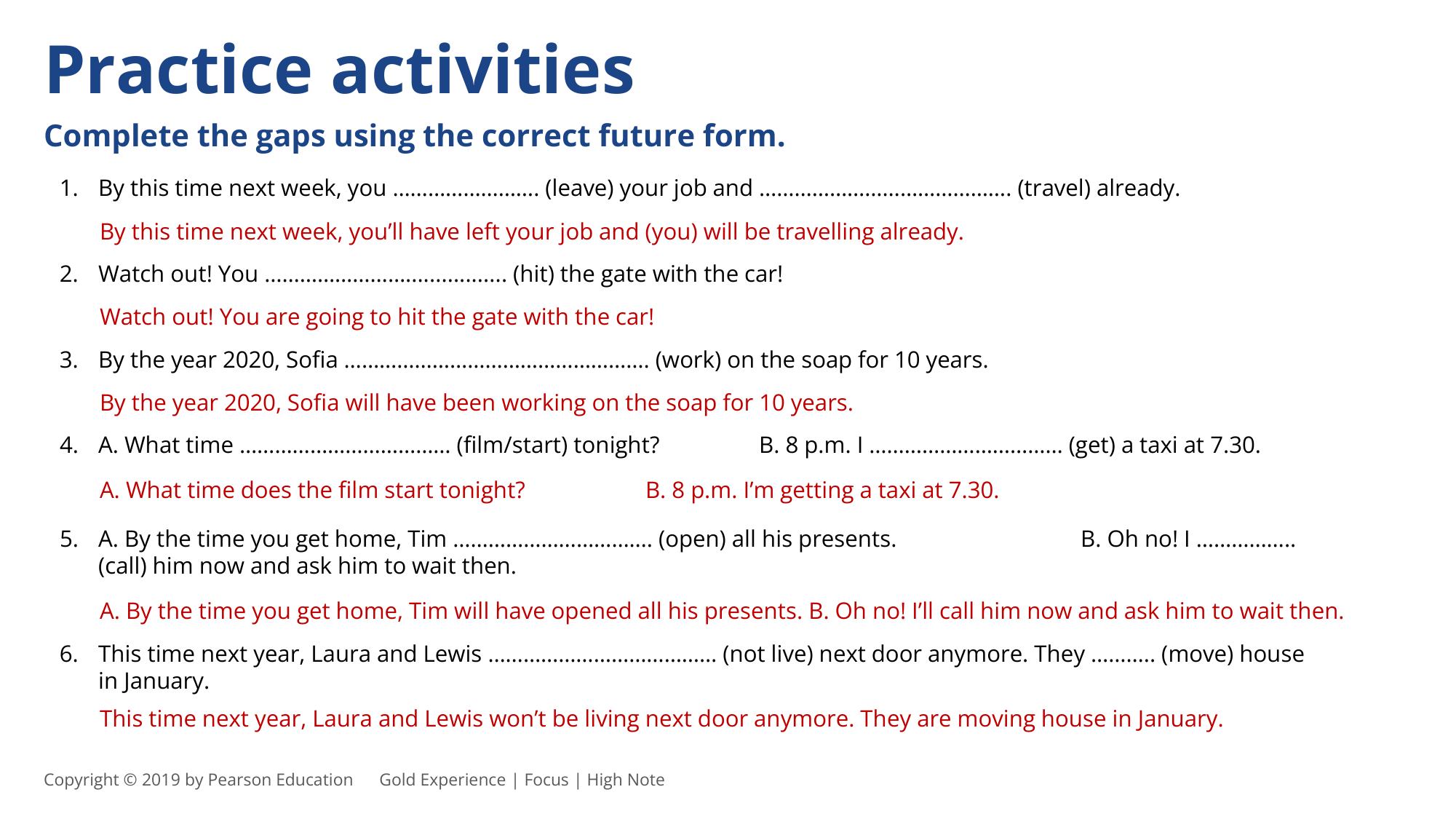

Practice activities
Complete the gaps using the correct future form.

By this time next week, you ……………………. (leave) your job and ……………………………………. (travel) already.
By this time next week, you’ll have left your job and (you) will be travelling already.
Watch out! You ……………………................. (hit) the gate with the car!
Watch out! You are going to hit the gate with the car!
By the year 2020, Sofia ……………………………………………. (work) on the soap for 10 years.
By the year 2020, Sofia will have been working on the soap for 10 years.
A. What time ……………………………… (film/start) tonight?	 B. 8 p.m. I …………………………… (get) a taxi at 7.30.
A. What time does the film start tonight? 		B. 8 p.m. I’m getting a taxi at 7.30.
A. By the time you get home, Tim ……………………………. (open) all his presents. 		B. Oh no! I …………….. (call) him now and ask him to wait then.
A. By the time you get home, Tim will have opened all his presents. B. Oh no! I’ll call him now and ask him to wait then.
This time next year, Laura and Lewis ………………………………… (not live) next door anymore. They ……….. (move) house in January.
This time next year, Laura and Lewis won’t be living next door anymore. They are moving house in January.
Copyright © 2019 by Pearson Education      Gold Experience | Focus | High Note